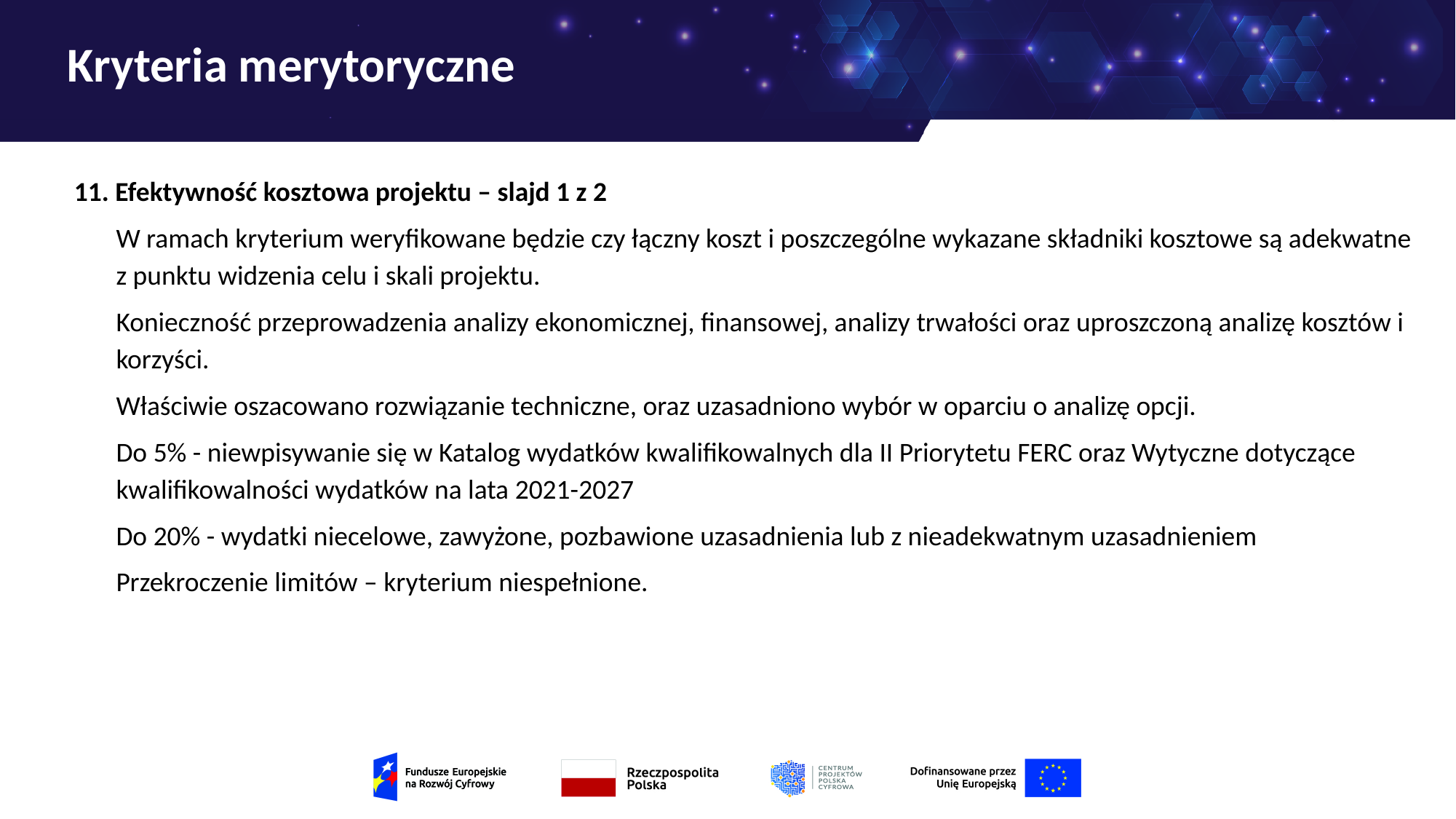

# Kryteria merytoryczne
11. Efektywność kosztowa projektu – slajd 1 z 2
W ramach kryterium weryfikowane będzie czy łączny koszt i poszczególne wykazane składniki kosztowe są adekwatne z punktu widzenia celu i skali projektu.
Konieczność przeprowadzenia analizy ekonomicznej, finansowej, analizy trwałości oraz uproszczoną analizę kosztów i korzyści.
Właściwie oszacowano rozwiązanie techniczne, oraz uzasadniono wybór w oparciu o analizę opcji.
Do 5% - niewpisywanie się w Katalog wydatków kwalifikowalnych dla II Priorytetu FERC oraz Wytyczne dotyczące kwalifikowalności wydatków na lata 2021-2027
Do 20% - wydatki niecelowe, zawyżone, pozbawione uzasadnienia lub z nieadekwatnym uzasadnieniem
Przekroczenie limitów – kryterium niespełnione.